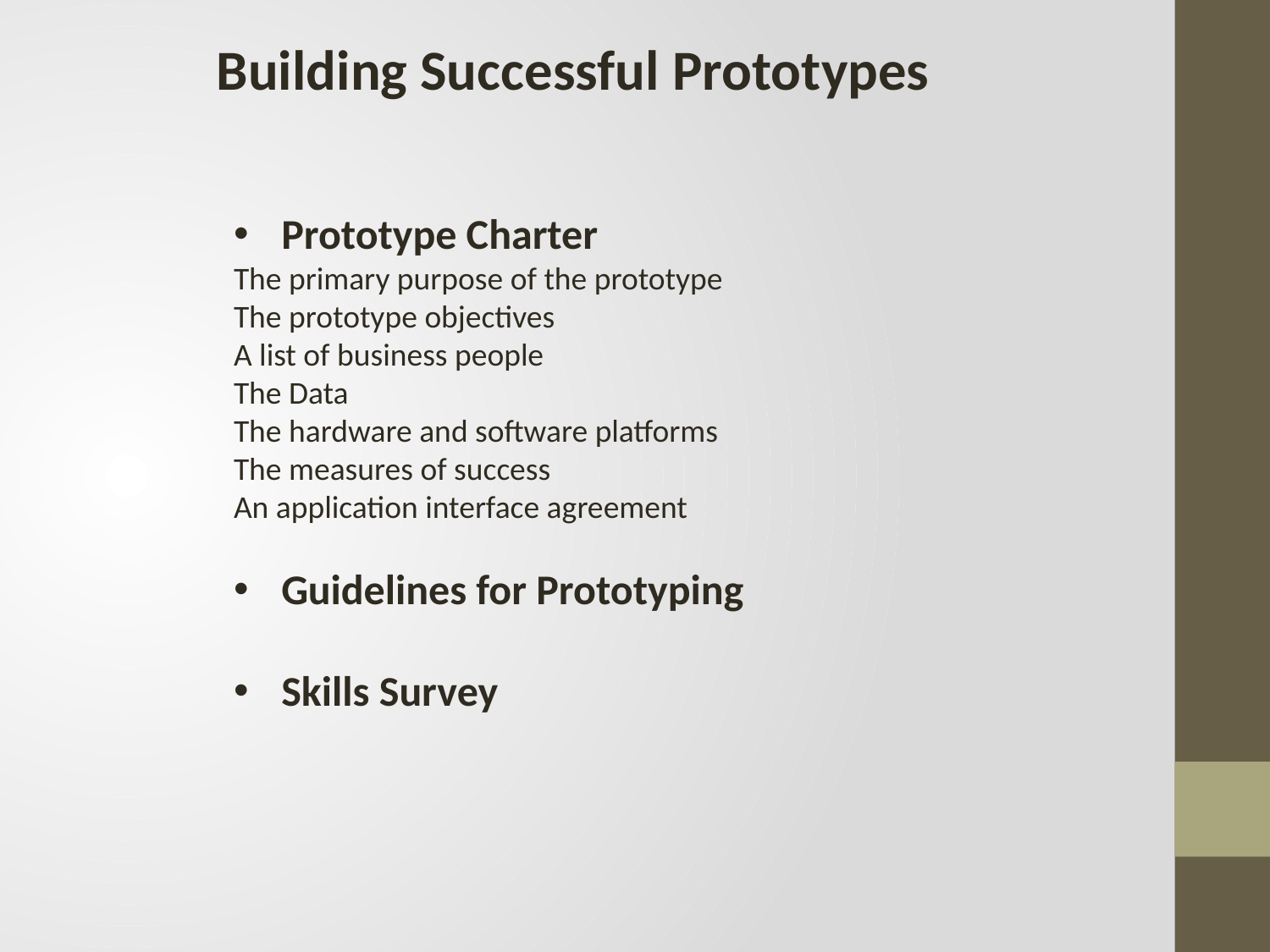

Building Successful Prototypes
Prototype Charter
The primary purpose of the prototype
The prototype objectives
A list of business people
The Data
The hardware and software platforms
The measures of success
An application interface agreement

Guidelines for Prototyping

Skills Survey